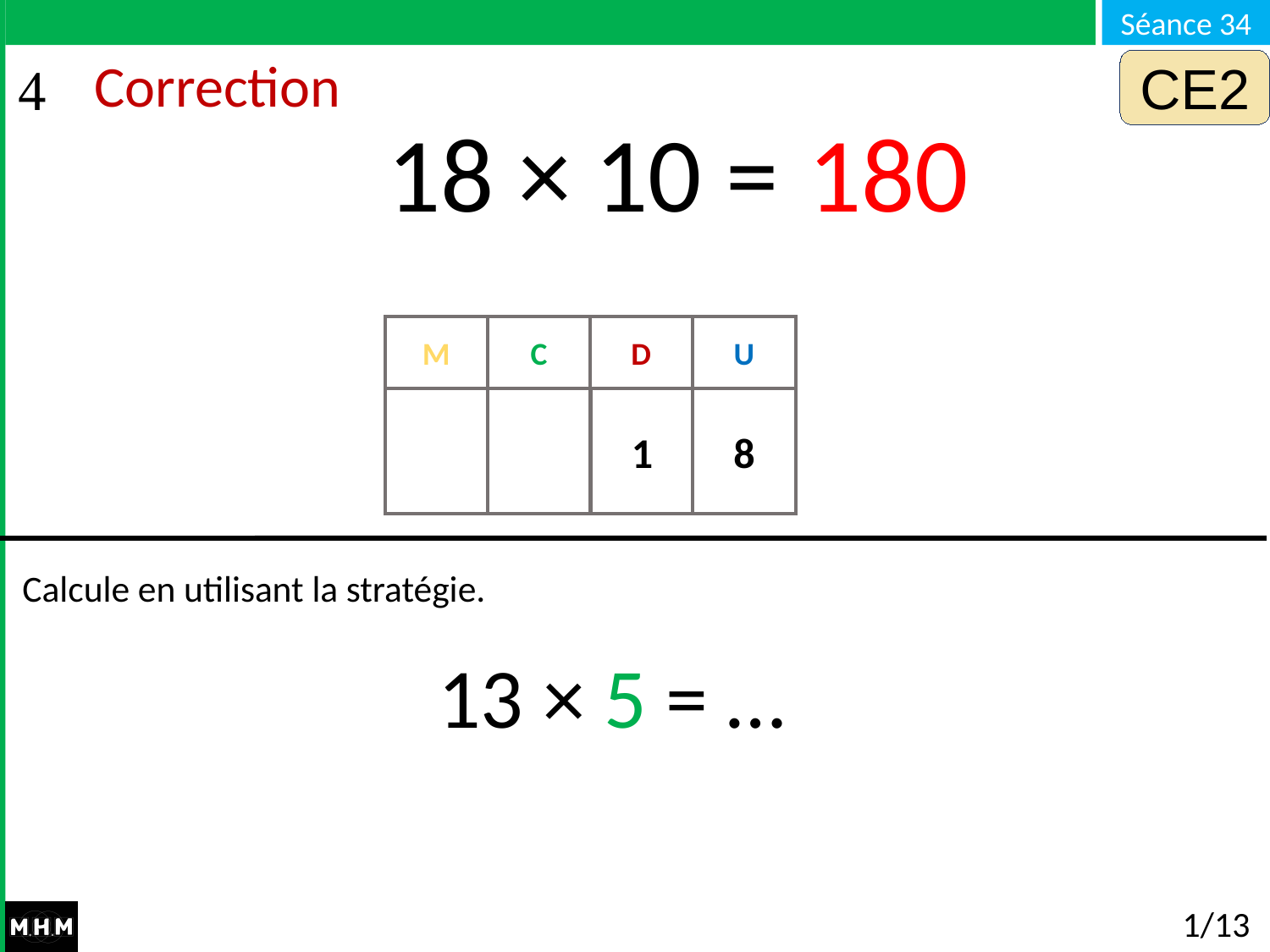

CE2
# Correction
18 × 10 =
180
M
C
D
U
1
8

0

Calcule en utilisant la stratégie.
13 × 5 = …
1/13